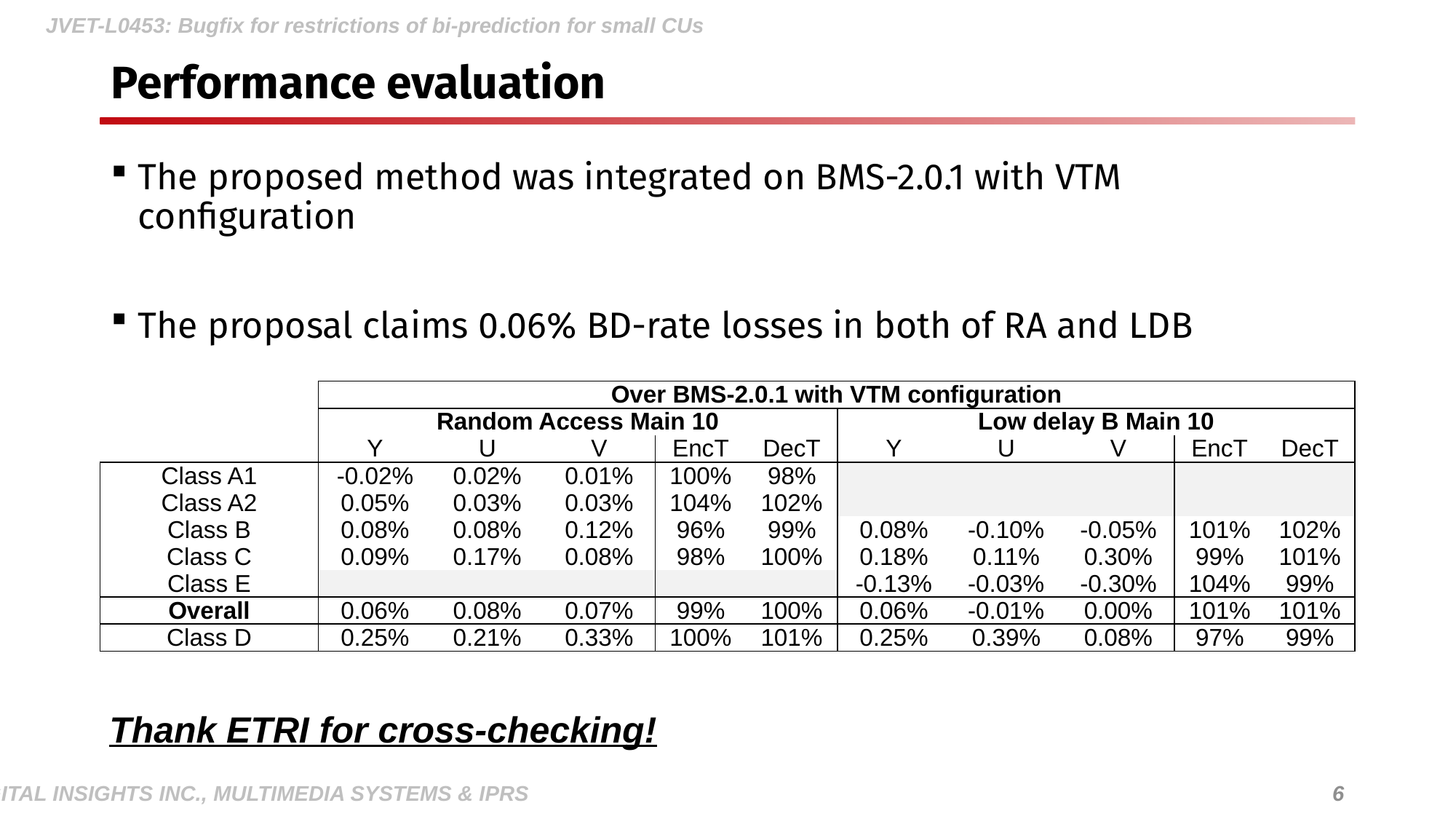

# Performance evaluation
The proposed method was integrated on BMS-2.0.1 with VTM configuration

The proposal claims 0.06% BD-rate losses in both of RA and LDB
|  | Over BMS-2.0.1 with VTM configuration |  |  |  |  |  |  |  |  |  |
| --- | --- | --- | --- | --- | --- | --- | --- | --- | --- | --- |
|  | Random Access Main 10 |  |  |  |  | Low delay B Main 10 |  |  |  |  |
|  | Y | U | V | EncT | DecT | Y | U | V | EncT | DecT |
| Class A1 | -0.02% | 0.02% | 0.01% | 100% | 98% |  |  |  |  |  |
| Class A2 | 0.05% | 0.03% | 0.03% | 104% | 102% |  |  |  |  |  |
| Class B | 0.08% | 0.08% | 0.12% | 96% | 99% | 0.08% | -0.10% | -0.05% | 101% | 102% |
| Class C | 0.09% | 0.17% | 0.08% | 98% | 100% | 0.18% | 0.11% | 0.30% | 99% | 101% |
| Class E |  |  |  |  |  | -0.13% | -0.03% | -0.30% | 104% | 99% |
| Overall | 0.06% | 0.08% | 0.07% | 99% | 100% | 0.06% | -0.01% | 0.00% | 101% | 101% |
| Class D | 0.25% | 0.21% | 0.33% | 100% | 101% | 0.25% | 0.39% | 0.08% | 97% | 99% |
Thank ETRI for cross-checking!
6